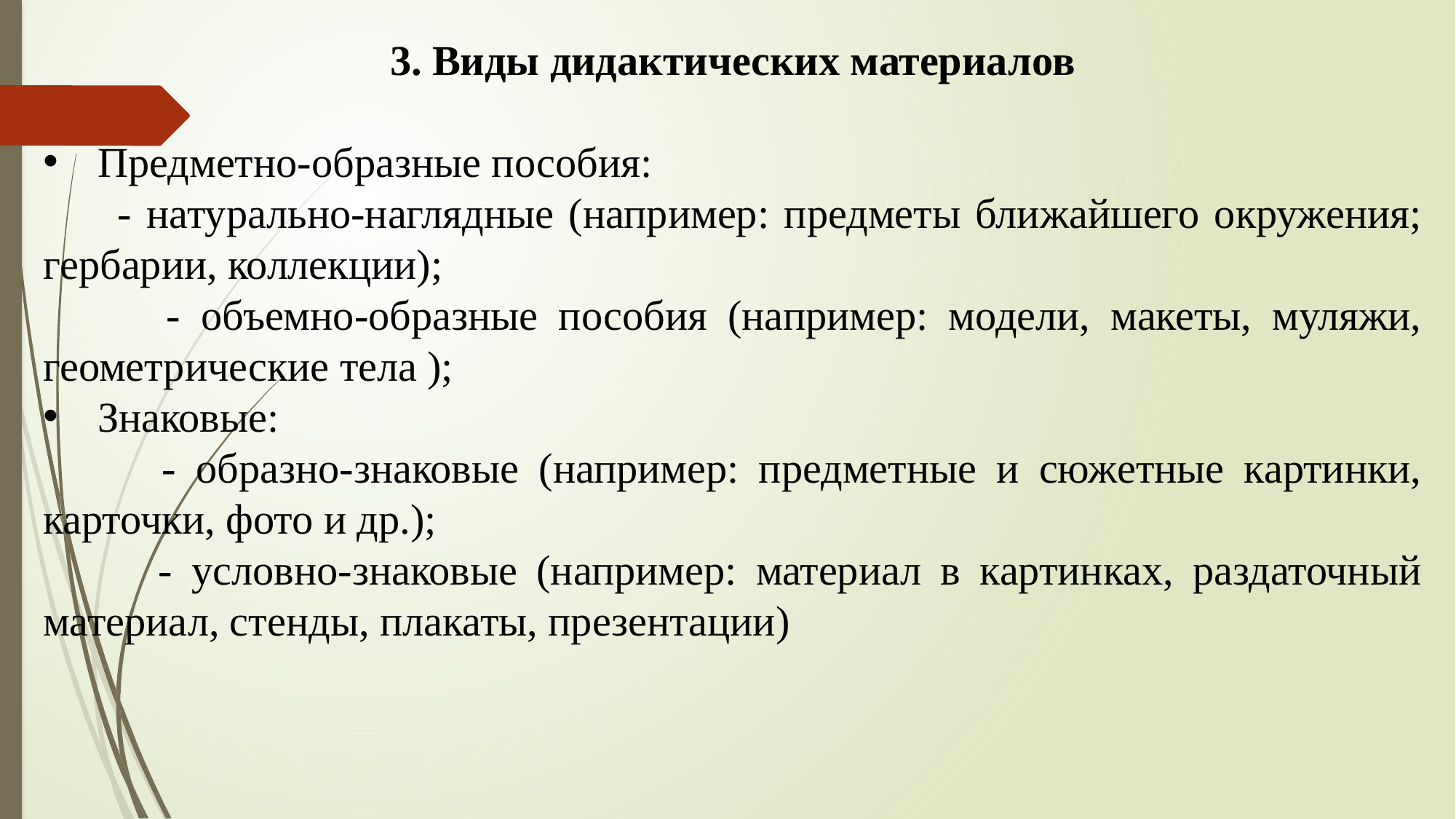

3. Виды дидактических материалов

Предметно-образные пособия:
     - натурально-наглядные (например: предметы ближайшего окружения; гербарии, коллекции);
      - объемно-образные пособия (например: модели, макеты, муляжи, геометрические тела );
Знаковые:
      - образно-знаковые (например: предметные и сюжетные картинки, карточки, фото и др.);
      - условно-знаковые (например: материал в картинках, раздаточный материал, стенды, плакаты, презентации)